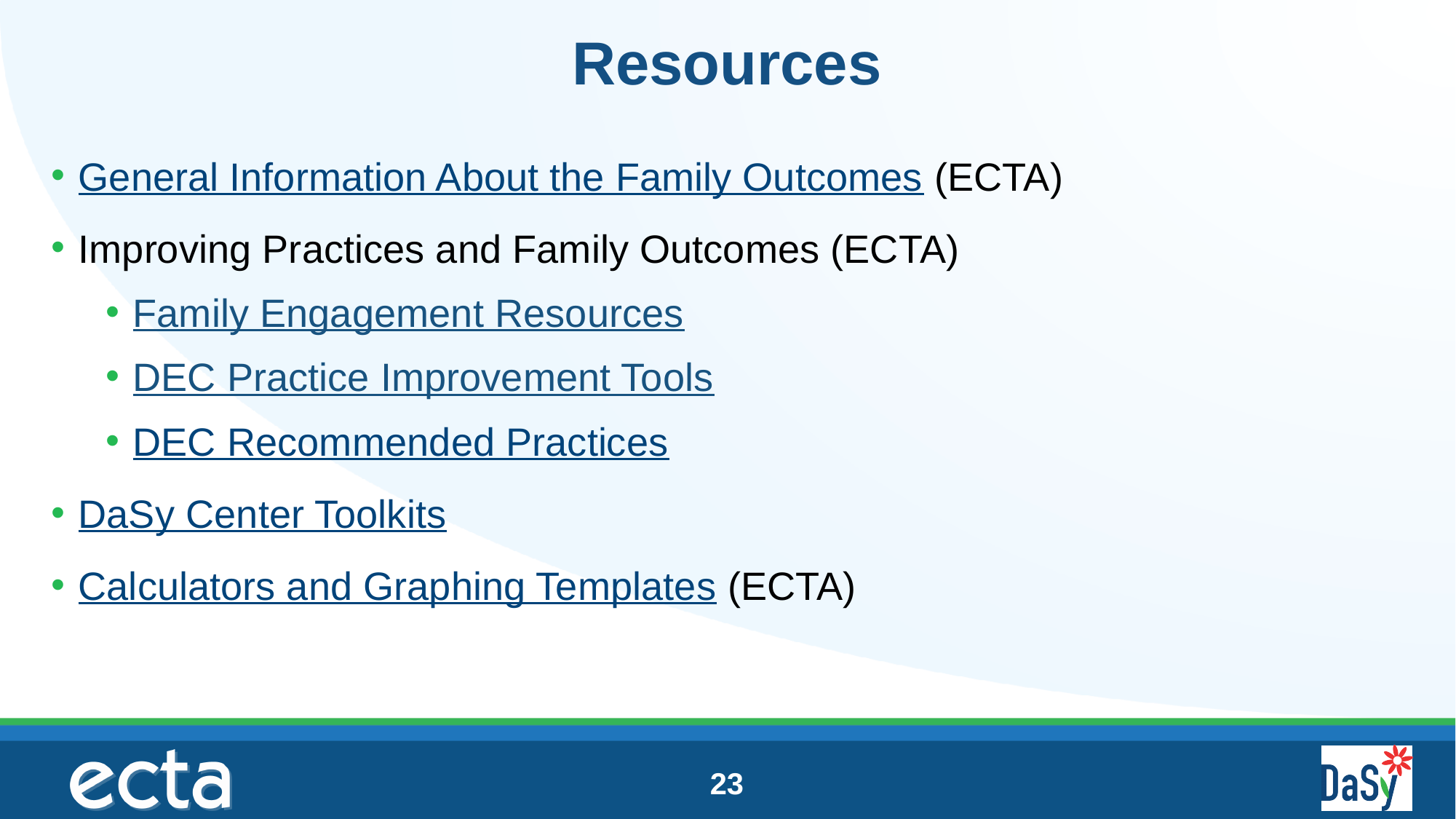

# Resources
General Information About the Family Outcomes (ECTA)
Improving Practices and Family Outcomes (ECTA)
Family Engagement Resources
DEC Practice Improvement Tools
DEC Recommended Practices
DaSy Center Toolkits
Calculators and Graphing Templates (ECTA)
23